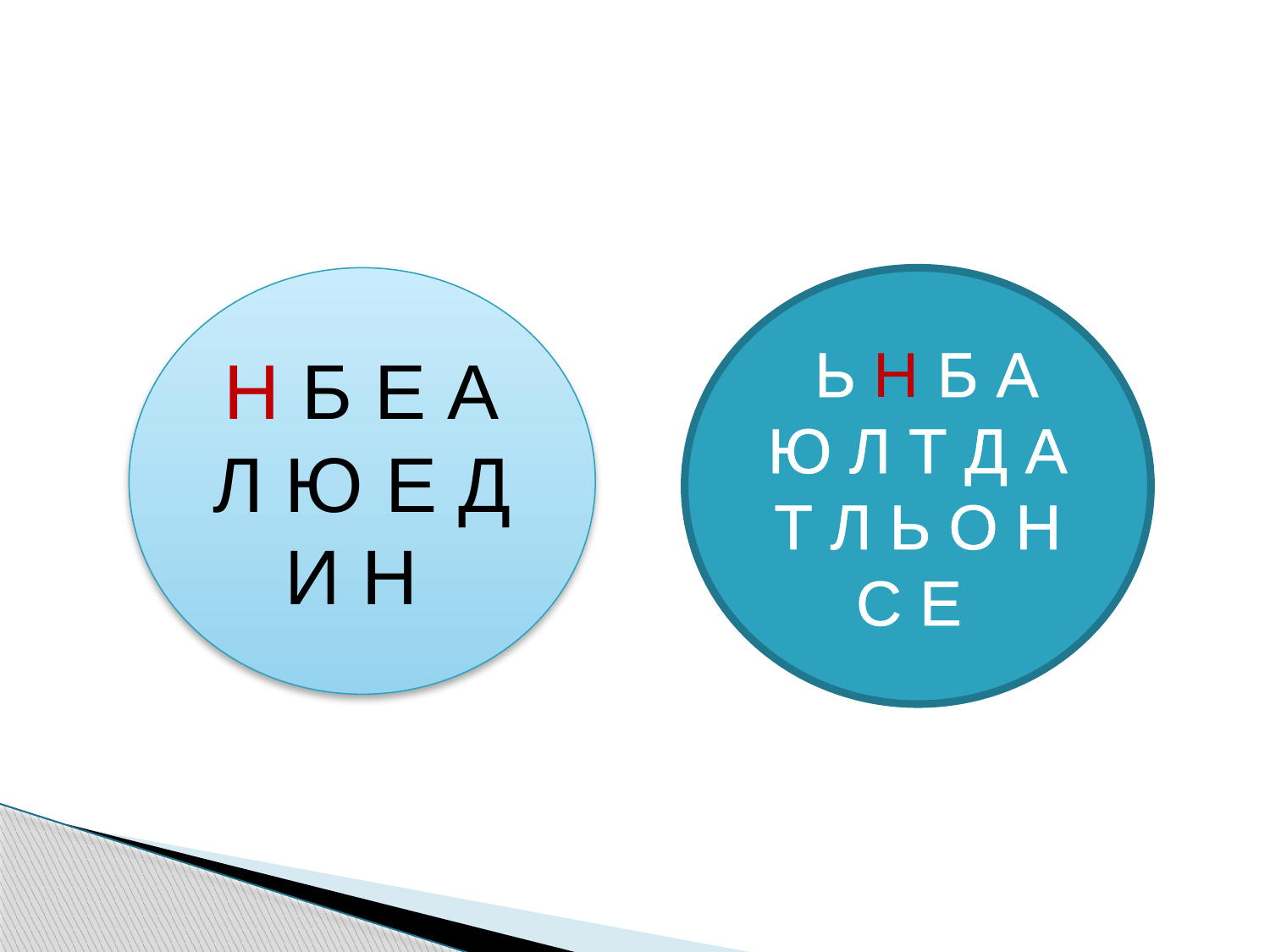

Н Б Е А Л Ю Е Д И Н
 Ь Н Б А Ю Л Т Д А Т Л Ь О Н С Е